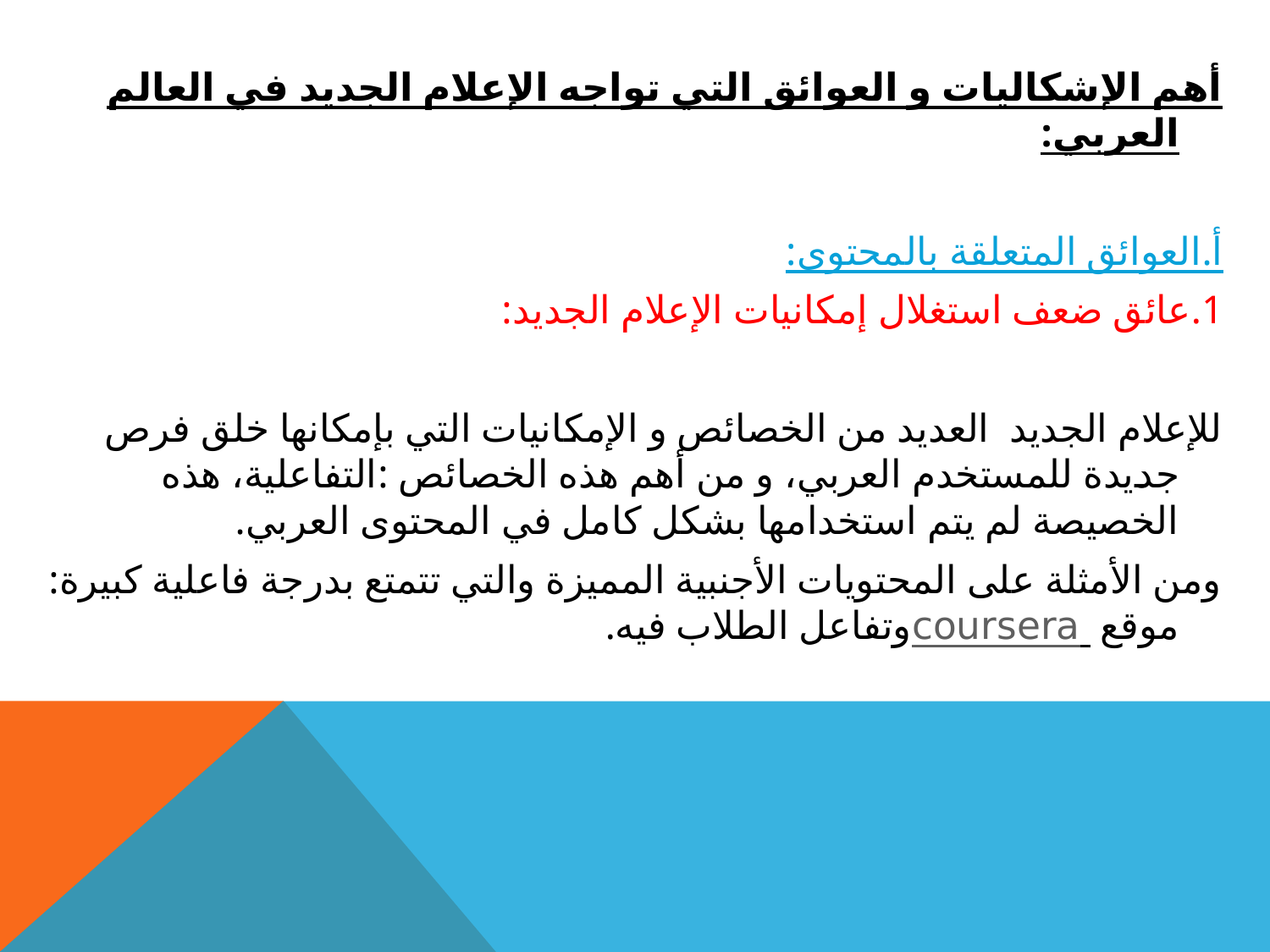

أهم الإشكاليات و العوائق التي تواجه الإعلام الجديد في العالم العربي:

أ.العوائق المتعلقة بالمحتوى:
1.عائق ضعف استغلال إمكانيات الإعلام الجديد:

للإعلام الجديد  العديد من الخصائص و الإمكانيات التي بإمكانها خلق فرص جديدة للمستخدم العربي، و من أهم هذه الخصائص :التفاعلية، هذه الخصيصة لم يتم استخدامها بشكل كامل في المحتوى العربي.
ومن الأمثلة على المحتويات الأجنبية المميزة والتي تتمتع بدرجة فاعلية كبيرة: موقع coursera وتفاعل الطلاب فيه.